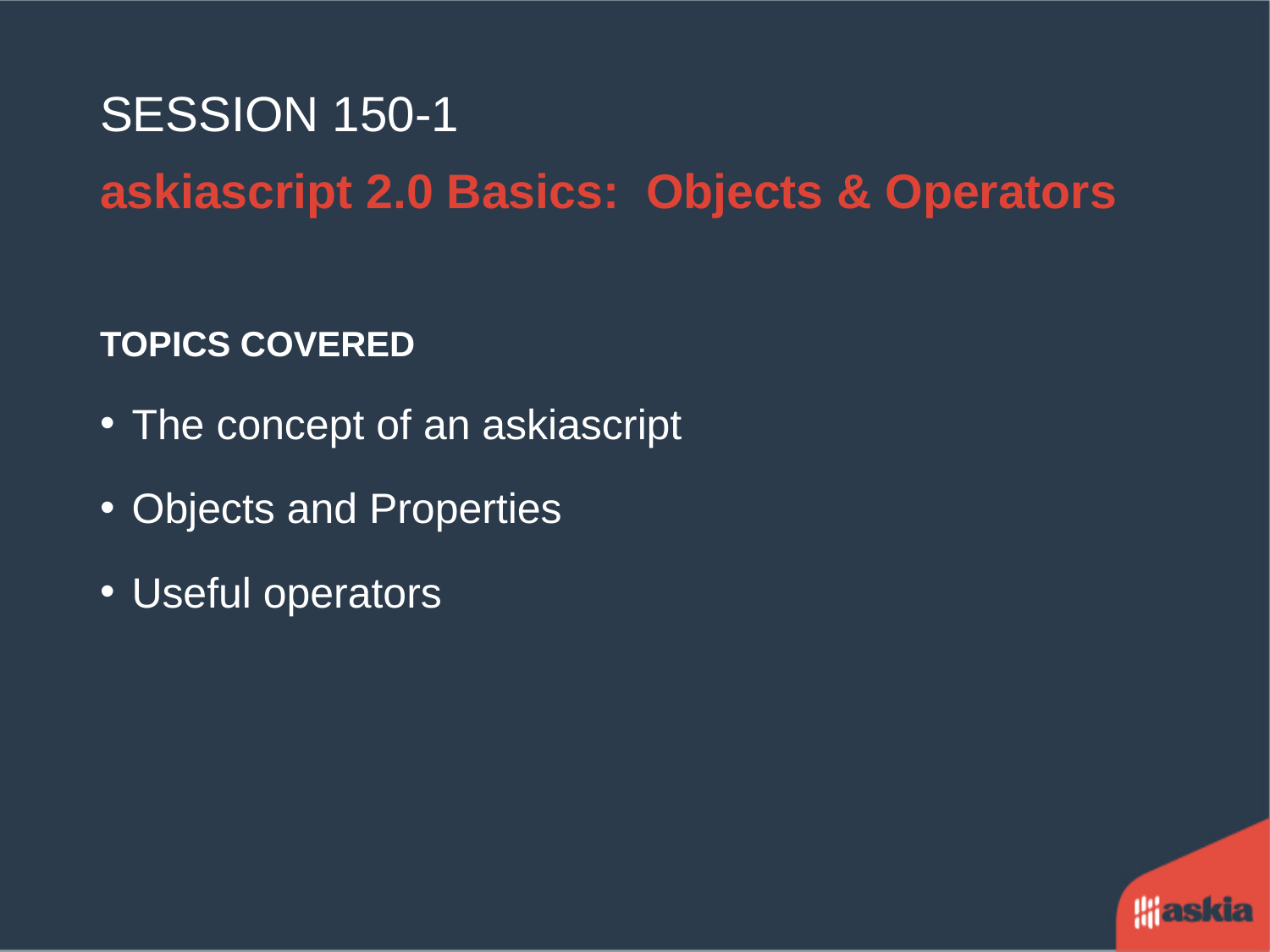

# Session 150-1
askiascript 2.0 Basics:  Objects & Operators
TOPICS COVERED
The concept of an askiascript
Objects and Properties
Useful operators